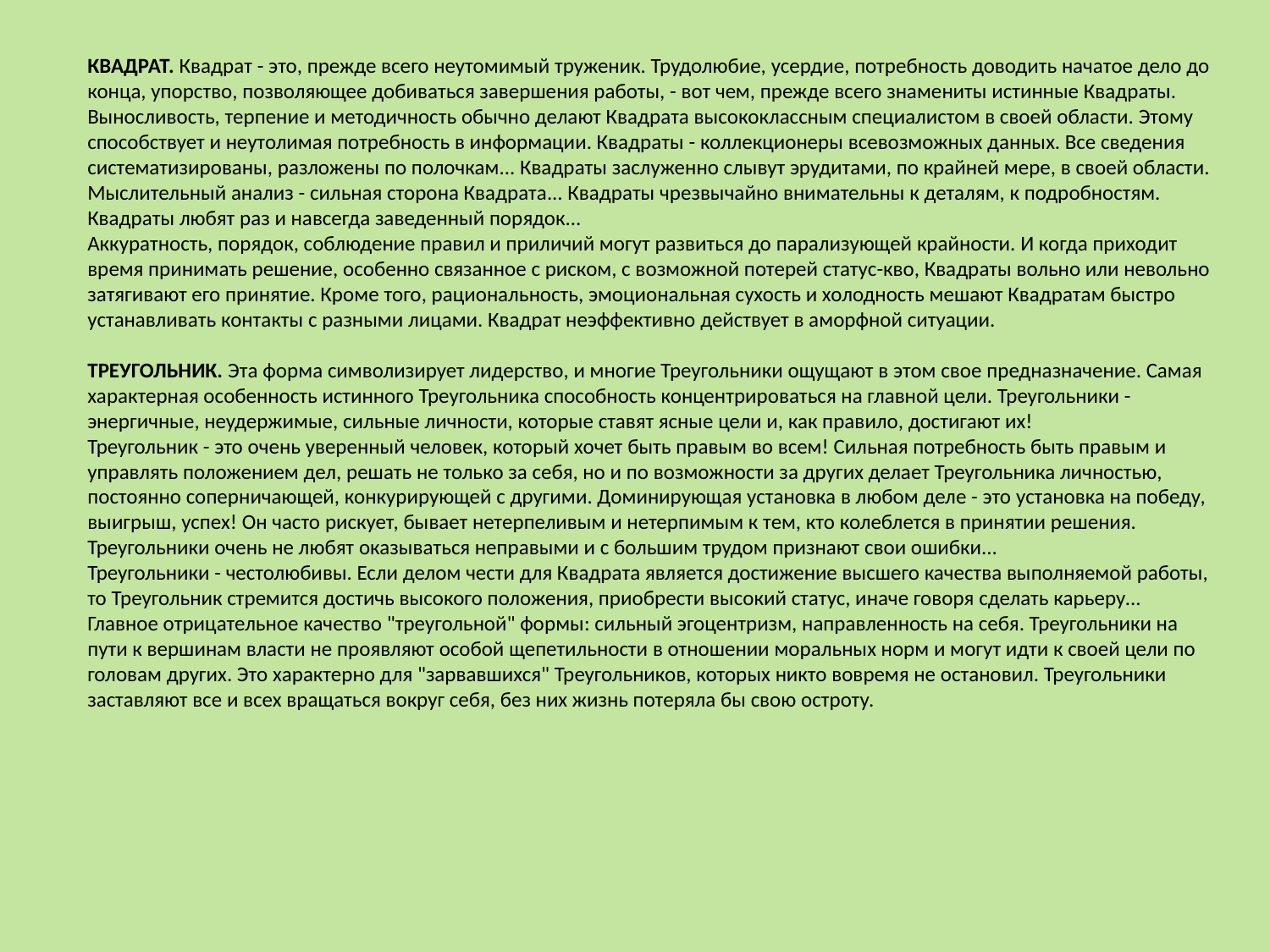

КВАДРАТ. Квадрат - это, прежде всего неутомимый труженик. Трудолюбие, усердие, потребность доводить начатое дело до конца, упорство, позволяющее добиваться завершения работы, - вот чем, прежде всего знамениты истинные Квадраты. Выносливость, терпение и методичность обычно делают Квадрата высококлассным специалистом в своей области. Этому способствует и неутолимая потребность в информации. Квадраты - коллекционеры всевозможных данных. Все сведения систематизированы, разложены по полочкам... Квадраты заслуженно слывут эрудитами, по крайней мере, в своей области.
Мыслительный анализ - сильная сторона Квадрата... Квадраты чрезвычайно внимательны к деталям, к подробностям. Квадраты любят раз и навсегда заведенный порядок...
Аккуратность, порядок, соблюдение правил и приличий могут развиться до парализующей крайности. И когда приходит время принимать решение, особенно связанное с риском, с возможной потерей статус-кво, Квадраты вольно или невольно затягивают его принятие. Кроме того, рациональность, эмоциональная сухость и холодность мешают Квадратам быстро устанавливать контакты с разными лицами. Квадрат неэффективно действует в аморфной ситуации.

ТРЕУГОЛЬНИК. Эта форма символизирует лидерство, и многие Треугольники ощущают в этом свое предназначение. Самая характерная особенность истинного Треугольника способность концентрироваться на главной цели. Треугольники - энергичные, неудержимые, сильные личности, которые ставят ясные цели и, как правило, достигают их!
Треугольник - это очень уверенный человек, который хочет быть правым во всем! Сильная потребность быть правым и управлять положением дел, решать не только за себя, но и по возможности за других делает Треугольника личностью, постоянно соперничающей, конкурирующей с другими. Доминирующая установка в любом деле - это установка на победу, выигрыш, успех! Он часто рискует, бывает нетерпеливым и нетерпимым к тем, кто колеблется в принятии решения.
Треугольники очень не любят оказываться неправыми и с большим трудом признают свои ошибки...
Треугольники - честолюбивы. Если делом чести для Квадрата является достижение высшего качества выполняемой работы, то Треугольник стремится достичь высокого положения, приобрести высокий статус, иначе говоря сделать карьеру...
Главное отрицательное качество "треугольной" формы: сильный эгоцентризм, направленность на себя. Треугольники на пути к вершинам власти не проявляют особой щепетильности в отношении моральных норм и могут идти к своей цели по головам других. Это характерно для "зарвавшихся" Треугольников, которых никто вовремя не остановил. Треугольники заставляют все и всех вращаться вокруг себя, без них жизнь потеряла бы свою остроту.